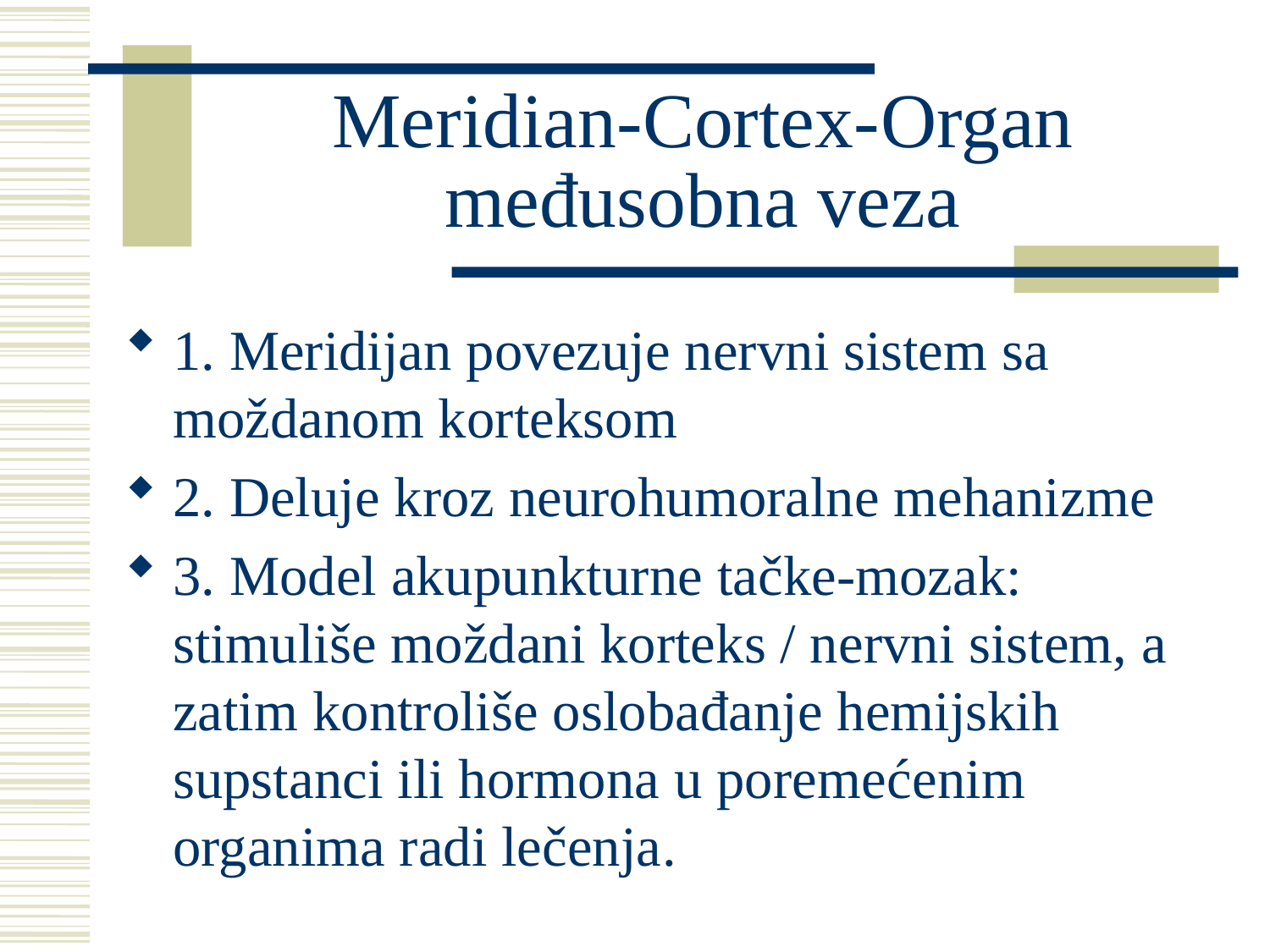

# Meridian-Cortex-Organ međusobna veza
1. Meridijan povezuje nervni sistem sa moždanom korteksom
2. Deluje kroz neurohumoralne mehanizme
3. Model akupunkturne tačke-mozak: stimuliše moždani korteks / nervni sistem, a zatim kontroliše oslobađanje hemijskih supstanci ili hormona u poremećenim organima radi lečenja.